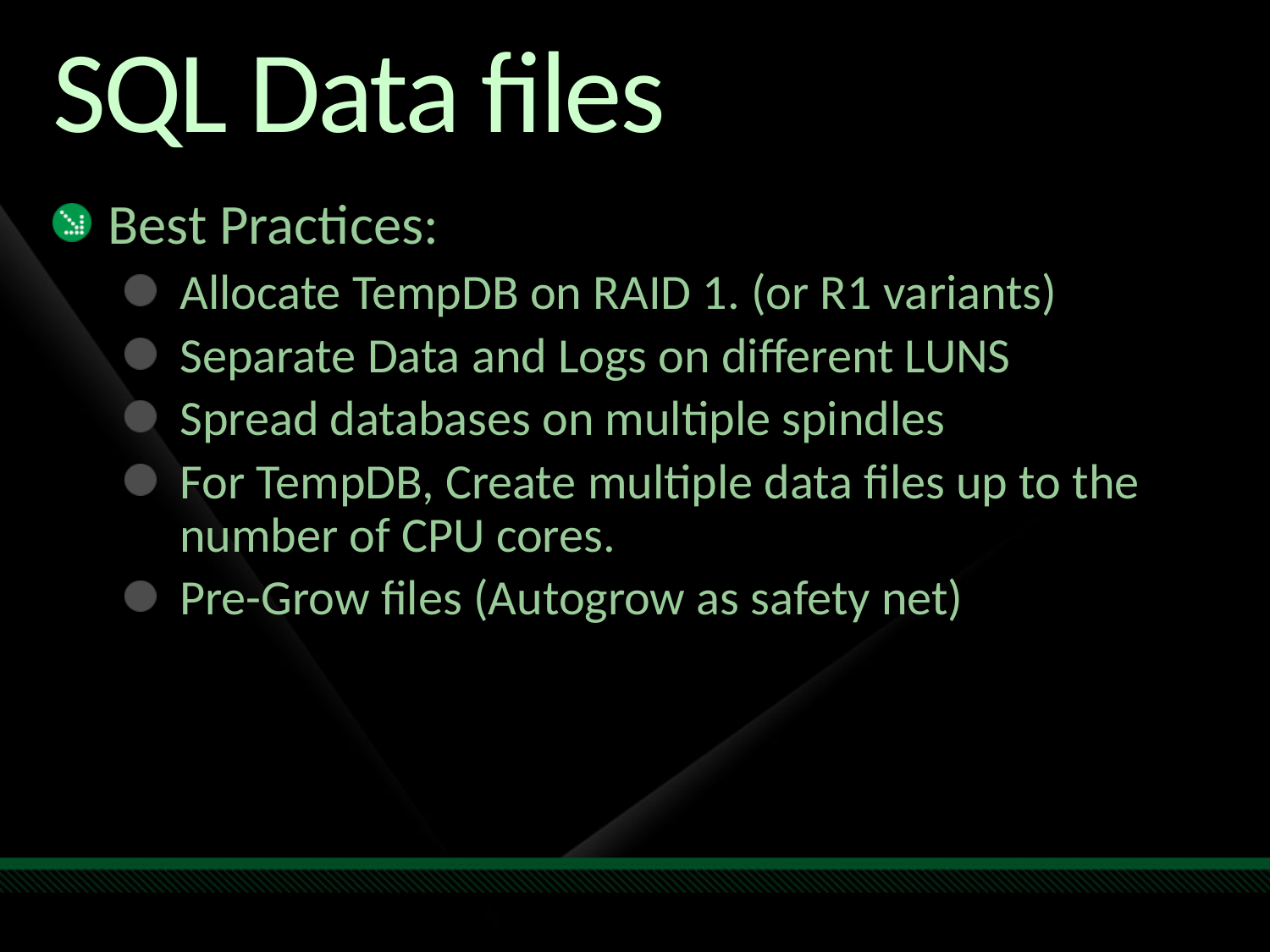

# SQL Data files
Best Practices:
Allocate TempDB on RAID 1. (or R1 variants)
Separate Data and Logs on different LUNS
Spread databases on multiple spindles
For TempDB, Create multiple data files up to the number of CPU cores.
Pre-Grow files (Autogrow as safety net)